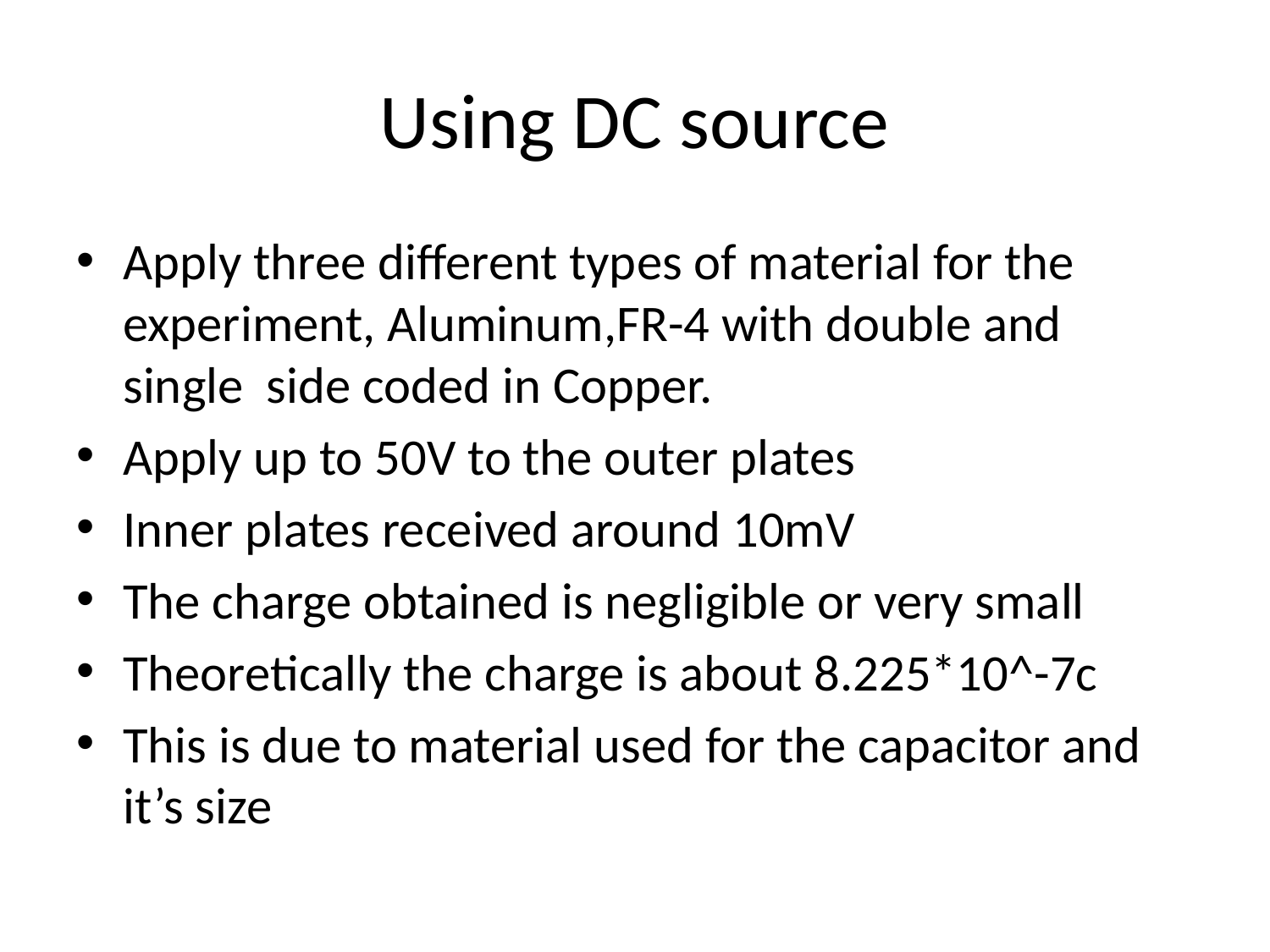

# Using DC source
Apply three different types of material for the experiment, Aluminum,FR-4 with double and single  side coded in Copper.
Apply up to 50V to the outer plates
Inner plates received around 10mV
The charge obtained is negligible or very small
Theoretically the charge is about 8.225*10^-7c
This is due to material used for the capacitor and it’s size